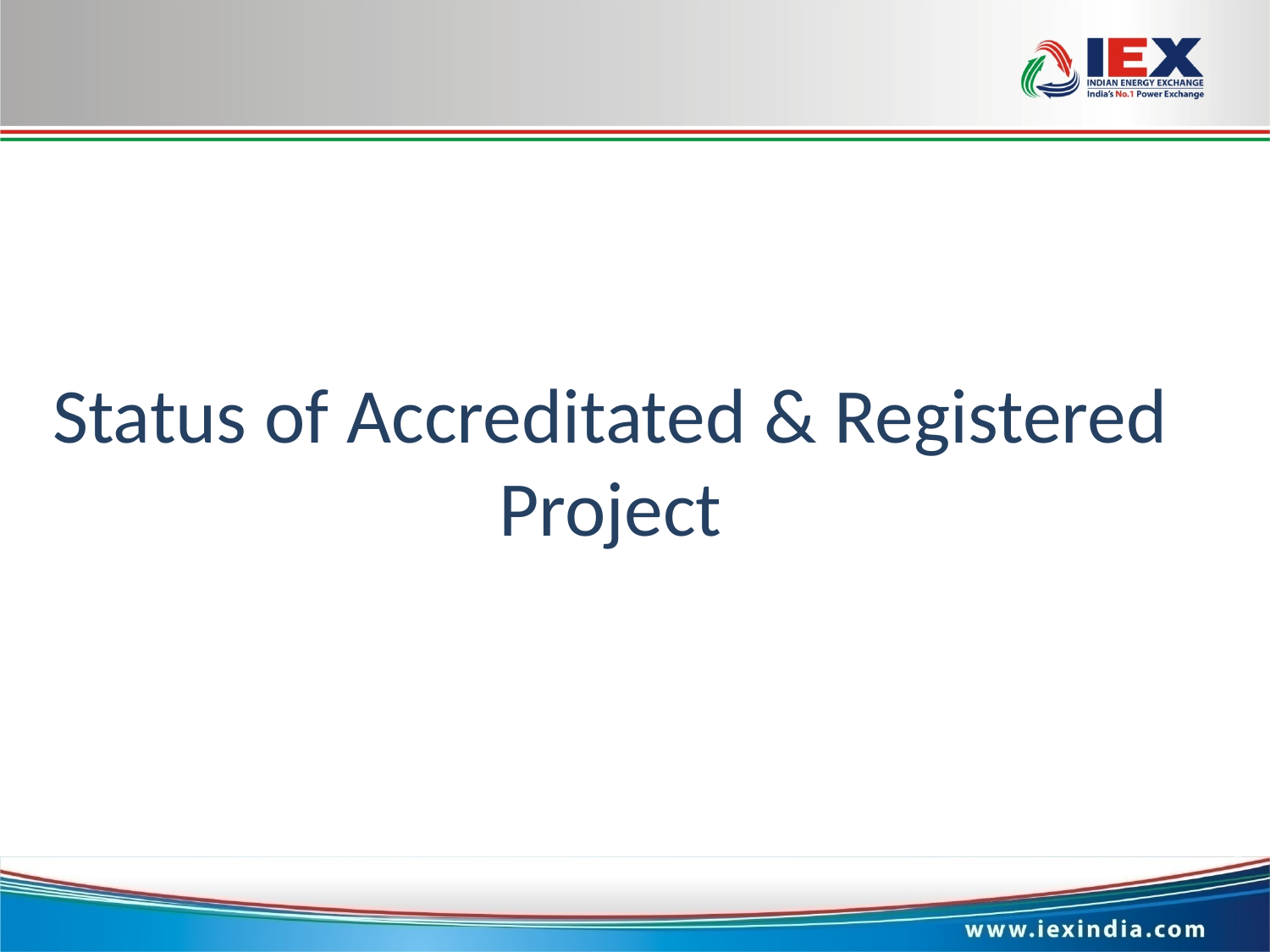

# Status of Accreditated & Registered Project